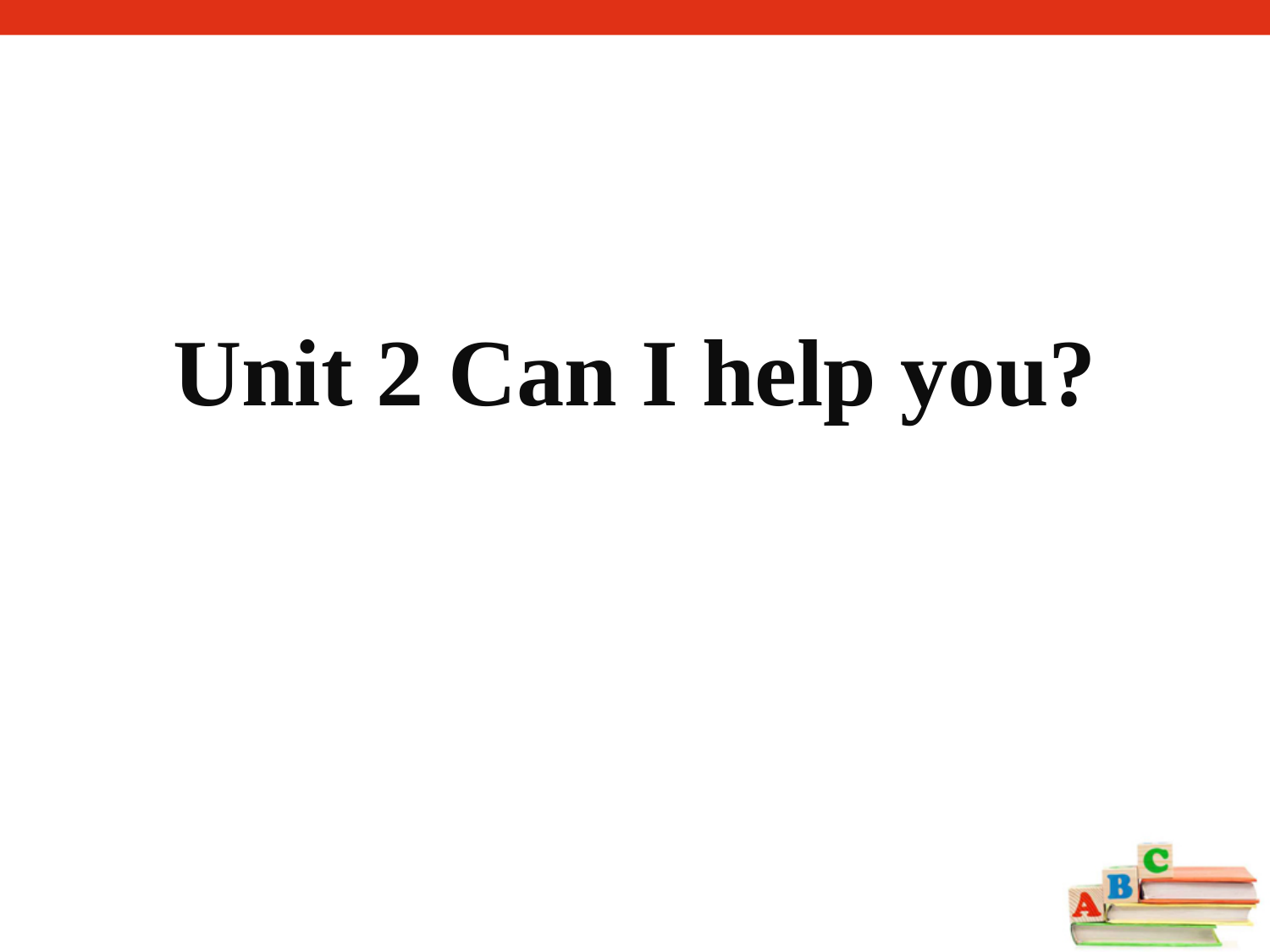

# Unit 2 Can I help you?